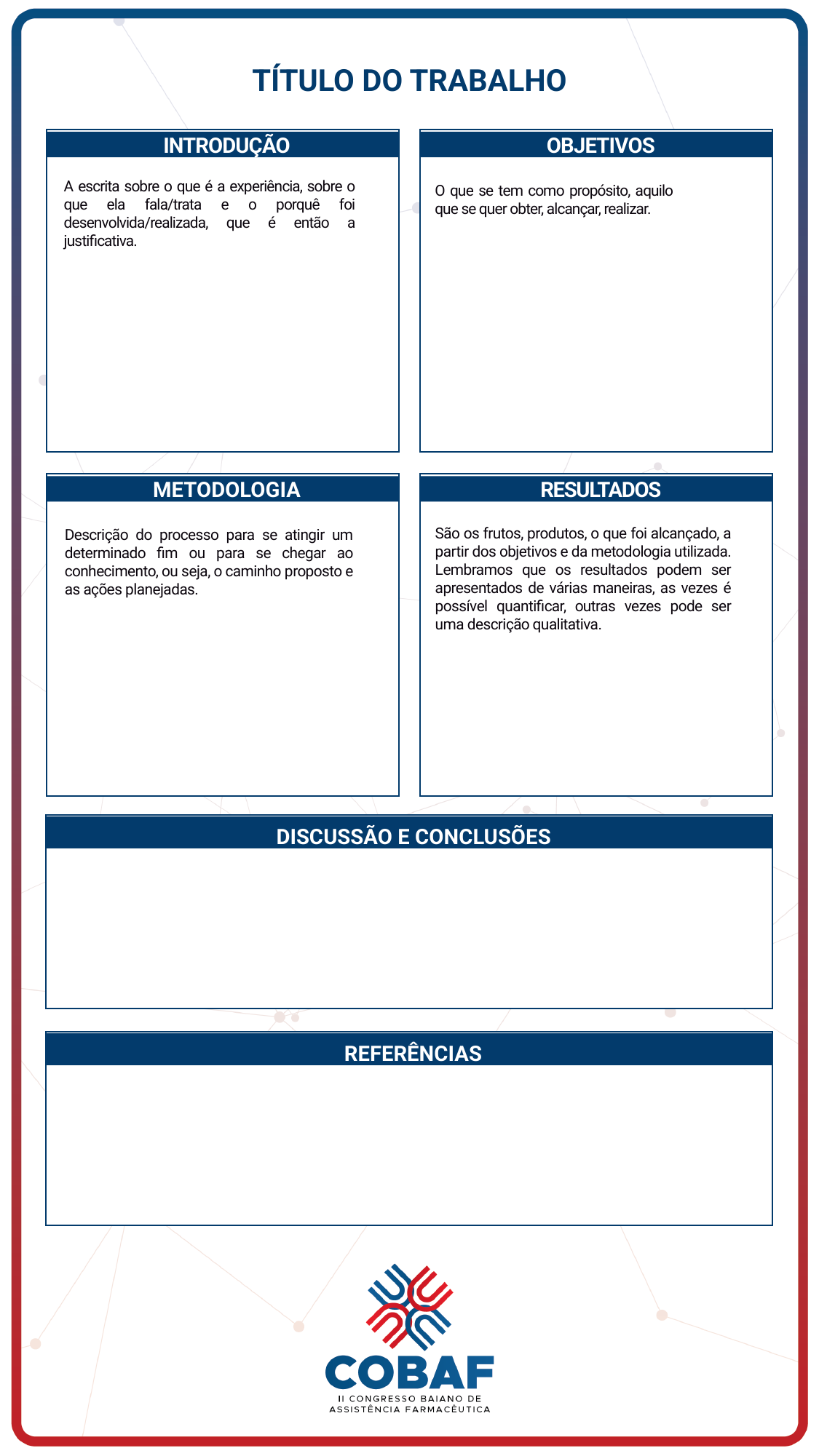

TÍTULO DO TRABALHO

INTRODUÇÃO

OBJETIVOS
O que se tem como propósito, aquilo que se quer obter, alcançar, realizar.
A escrita sobre o que é a experiência, sobre o que ela fala/trata e o porquê foi desenvolvida/realizada, que é então a justificativa.
METODOLOGIA

RESULTADOS
São os frutos, produtos, o que foi alcançado, a partir dos objetivos e da metodologia utilizada. Lembramos que os resultados podem ser apresentados de várias maneiras, as vezes é possível quantificar, outras vezes pode ser uma descrição qualitativa.
Descrição do processo para se atingir um determinado fim ou para se chegar ao conhecimento, ou seja, o caminho proposto e as ações planejadas.

DISCUSSÃO E CONCLUSÕES

REFERÊNCIAS